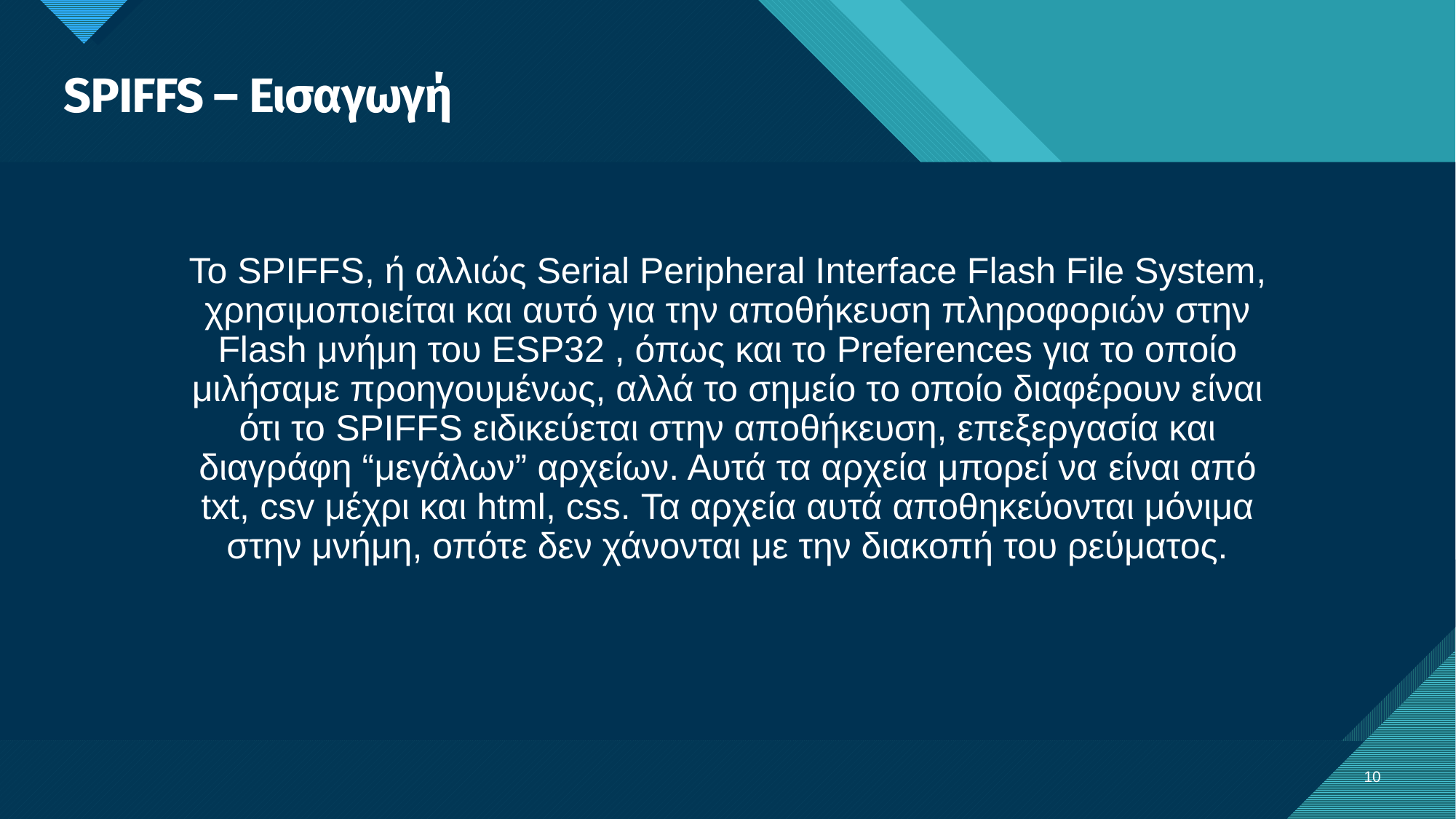

# SPIFFS – Εισαγωγή
Το SPIFFS, ή αλλιώς Serial Peripheral Interface Flash File System, χρησιμοποιείται και αυτό για την αποθήκευση πληροφοριών στην Flash μνήμη του ESP32 , όπως και το Preferences για το οποίο μιλήσαμε προηγουμένως, αλλά το σημείο το οποίο διαφέρουν είναι ότι το SPIFFS ειδικεύεται στην αποθήκευση, επεξεργασία και διαγράφη “μεγάλων” αρχείων. Αυτά τα αρχεία μπορεί να είναι από txt, csv μέχρι και html, css. Τα αρχεία αυτά αποθηκεύονται μόνιμα στην μνήμη, οπότε δεν χάνονται με την διακοπή του ρεύματος.
10